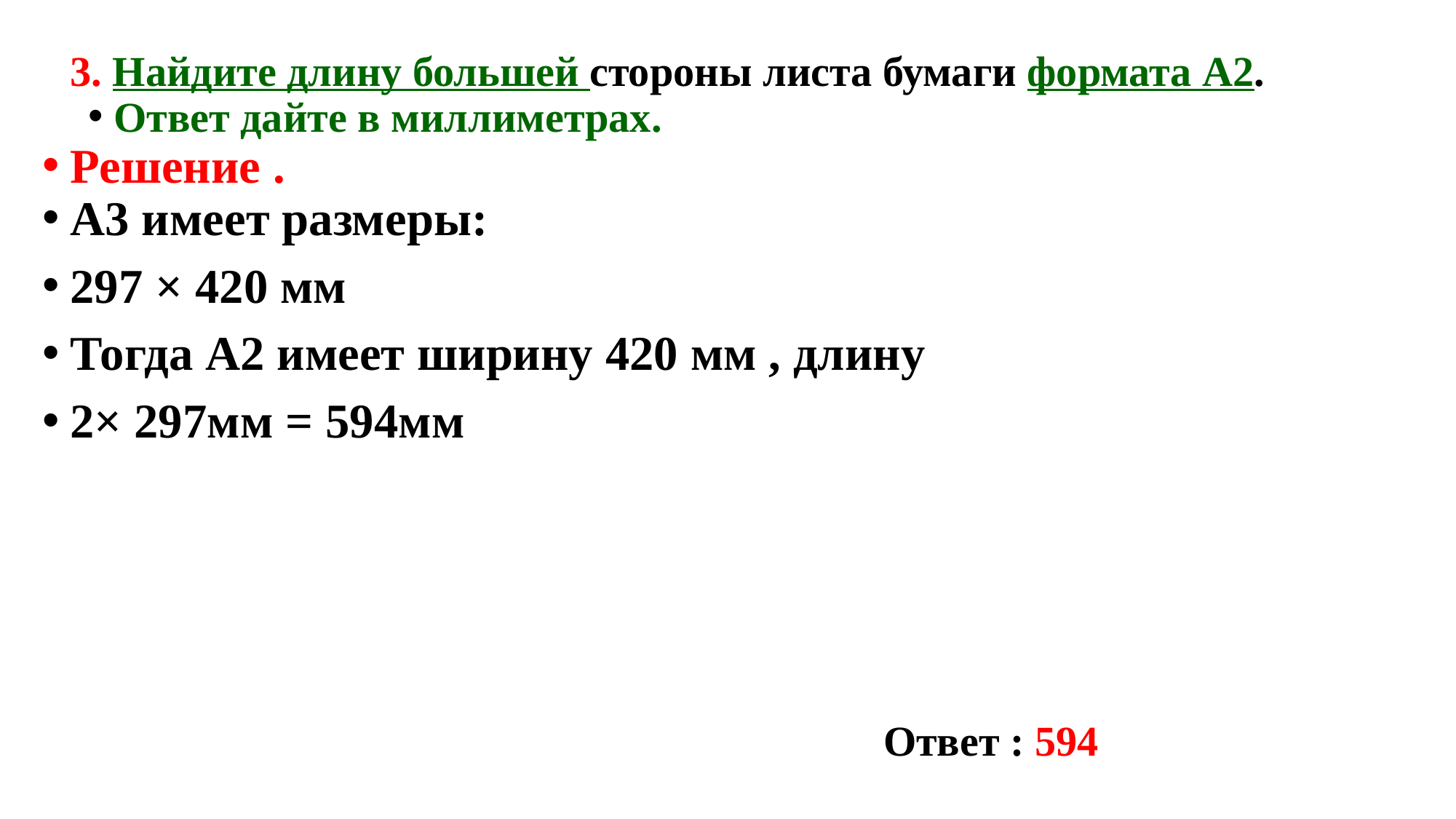

#
3. Найдите длину большей стороны листа бумаги формата А2.
 Ответ дайте в миллиметрах.
Решение .
А3 имеет размеры:
297 × 420 мм
Тогда А2 имеет ширину 420 мм , длину
2× 297мм = 594мм

Ответ : 594